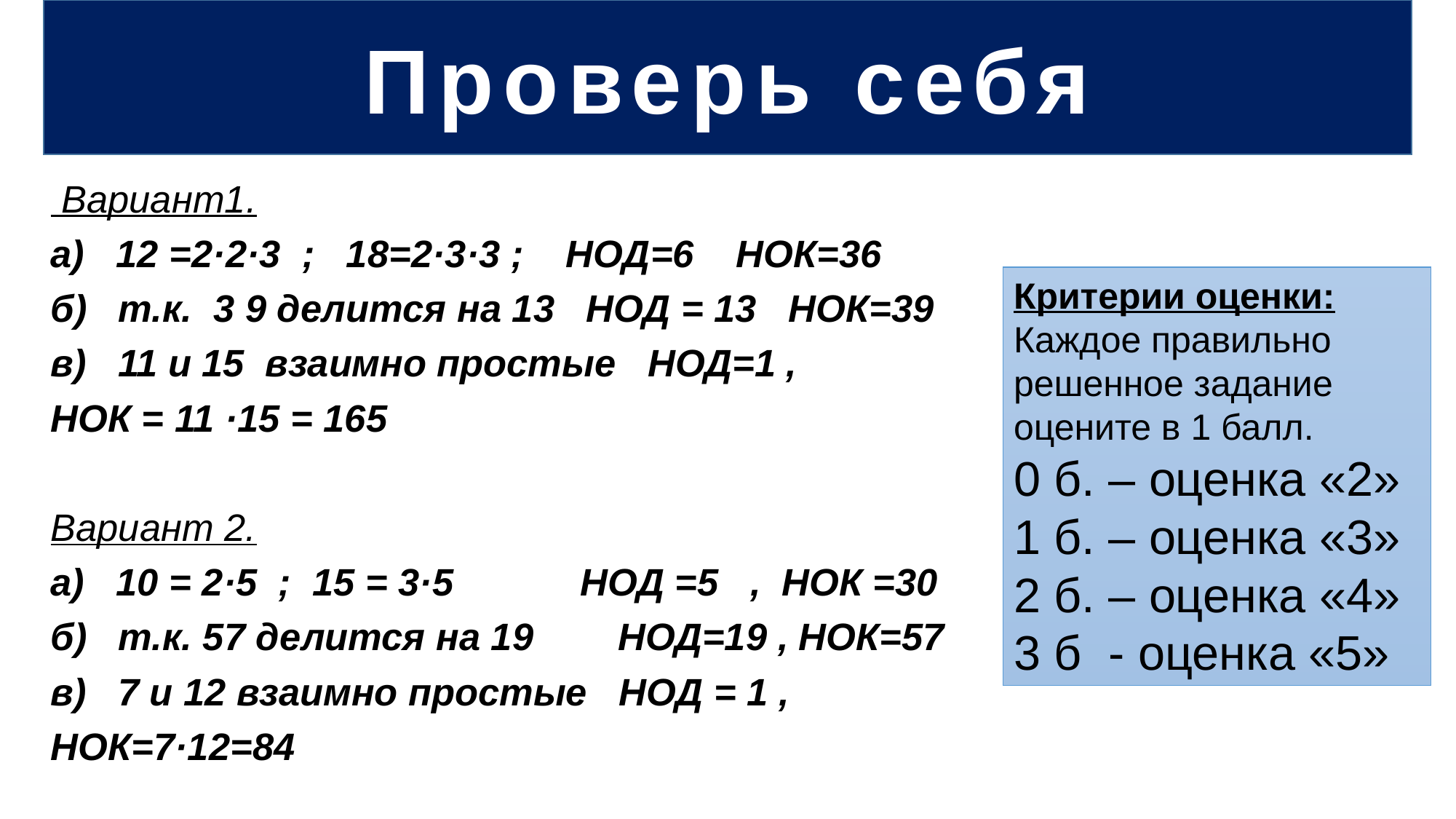

Проверь себя
#
 Вариант1.
а)   12 =2·2·3  ;   18=2·3·3 ;    НОД=6    НОК=36
б)   т.к.  3 9 делится на 13   НОД = 13   НОК=39
в)   11 и 15  взаимно простые   НОД=1 ,
НОК = 11 ·15 = 165

Вариант 2.
а)   10 = 2·5  ;  15 = 3·5            НОД =5   ,  НОК =30
б)   т.к. 57 делится на 19        НОД=19 , НОК=57
в)   7 и 12 взаимно простые   НОД = 1 ,
НОК=7·12=84

Критерии оценки:
Каждое правильно решенное задание оцените в 1 балл.
0 б. – оценка «2»
1 б. – оценка «3»
2 б. – оценка «4»
3 б  - оценка «5»